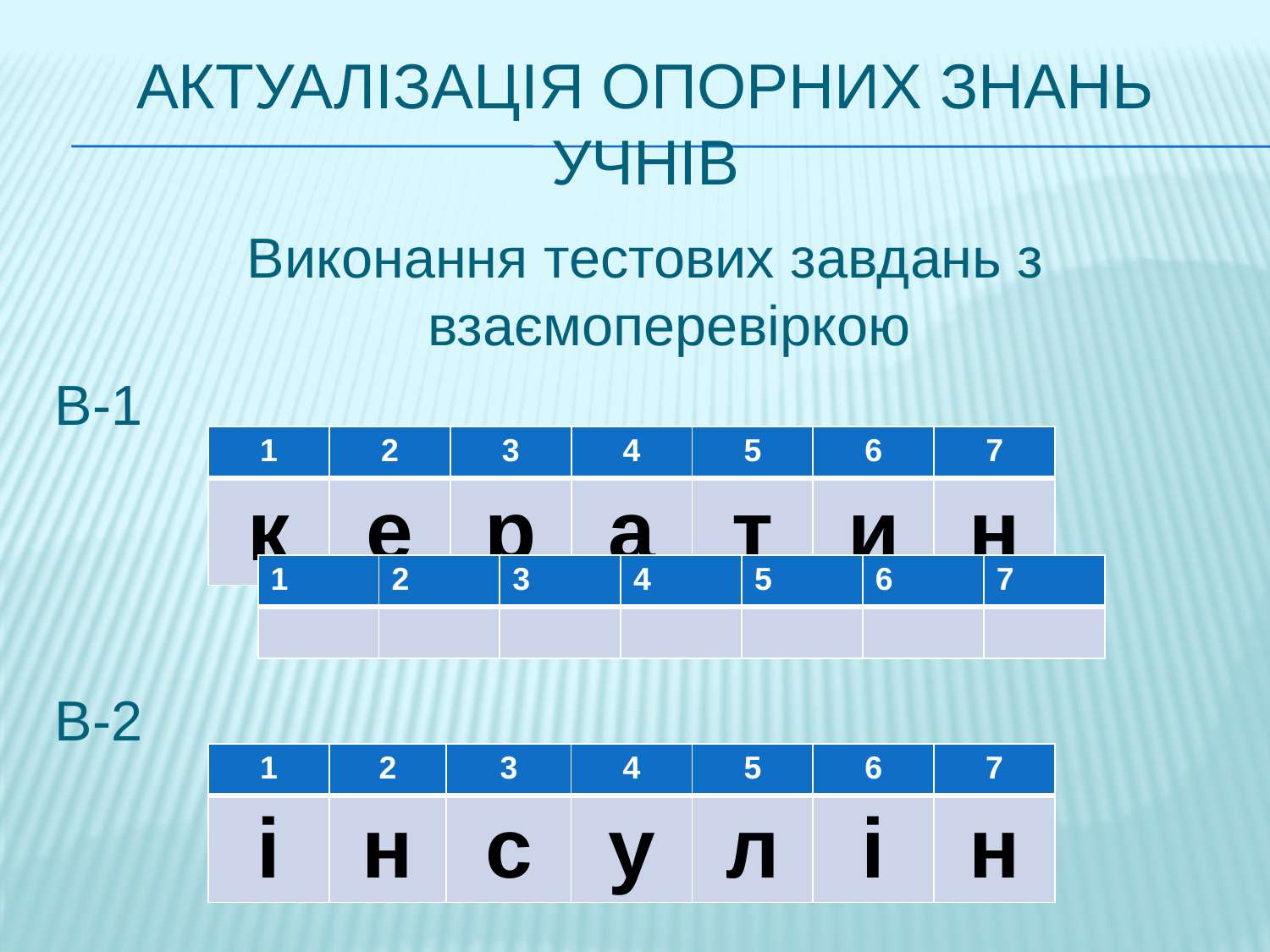

# Актуалізація опорних знань учнів
Виконання тестових завдань з взаємоперевіркою
В-1

В-2

| 1 | 2 | 3 | 4 | 5 | 6 | 7 |
| --- | --- | --- | --- | --- | --- | --- |
| к | е | р | а | т | и | н |
| 1 | 2 | 3 | 4 | 5 | 6 | 7 |
| --- | --- | --- | --- | --- | --- | --- |
|  |  |  |  |  |  |  |
| 1 | 2 | 3 | 4 | 5 | 6 | 7 |
| --- | --- | --- | --- | --- | --- | --- |
| і | н | с | у | л | і | н |